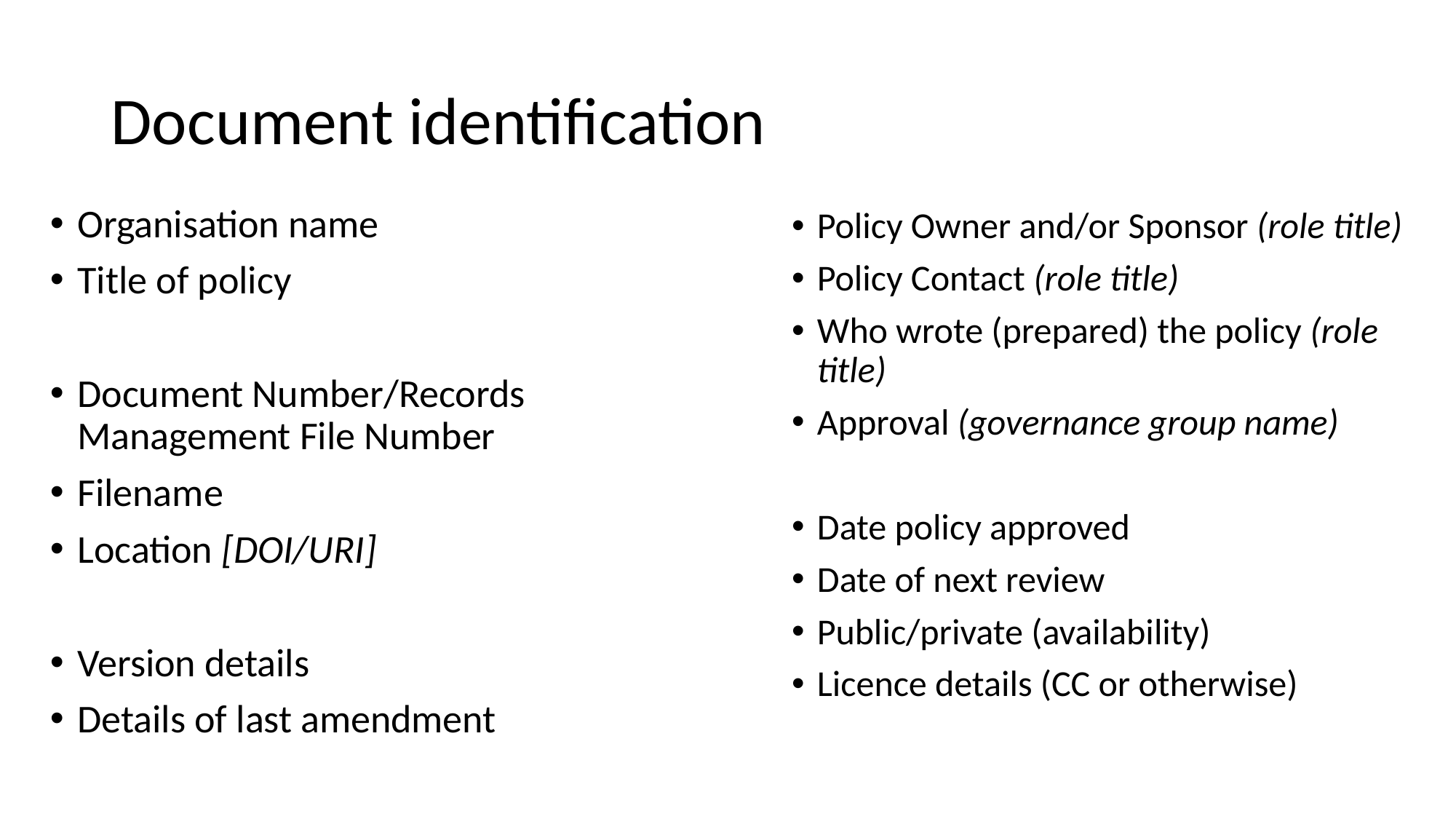

# Document identification
Organisation name
Title of policy

Document Number/Records Management File Number
Filename
Location [DOI/URI]

Version details
Details of last amendment

Policy Owner and/or Sponsor (role title)
Policy Contact (role title)
Who wrote (prepared) the policy (role title)
Approval (governance group name)

Date policy approved
Date of next review
Public/private (availability)
Licence details (CC or otherwise)